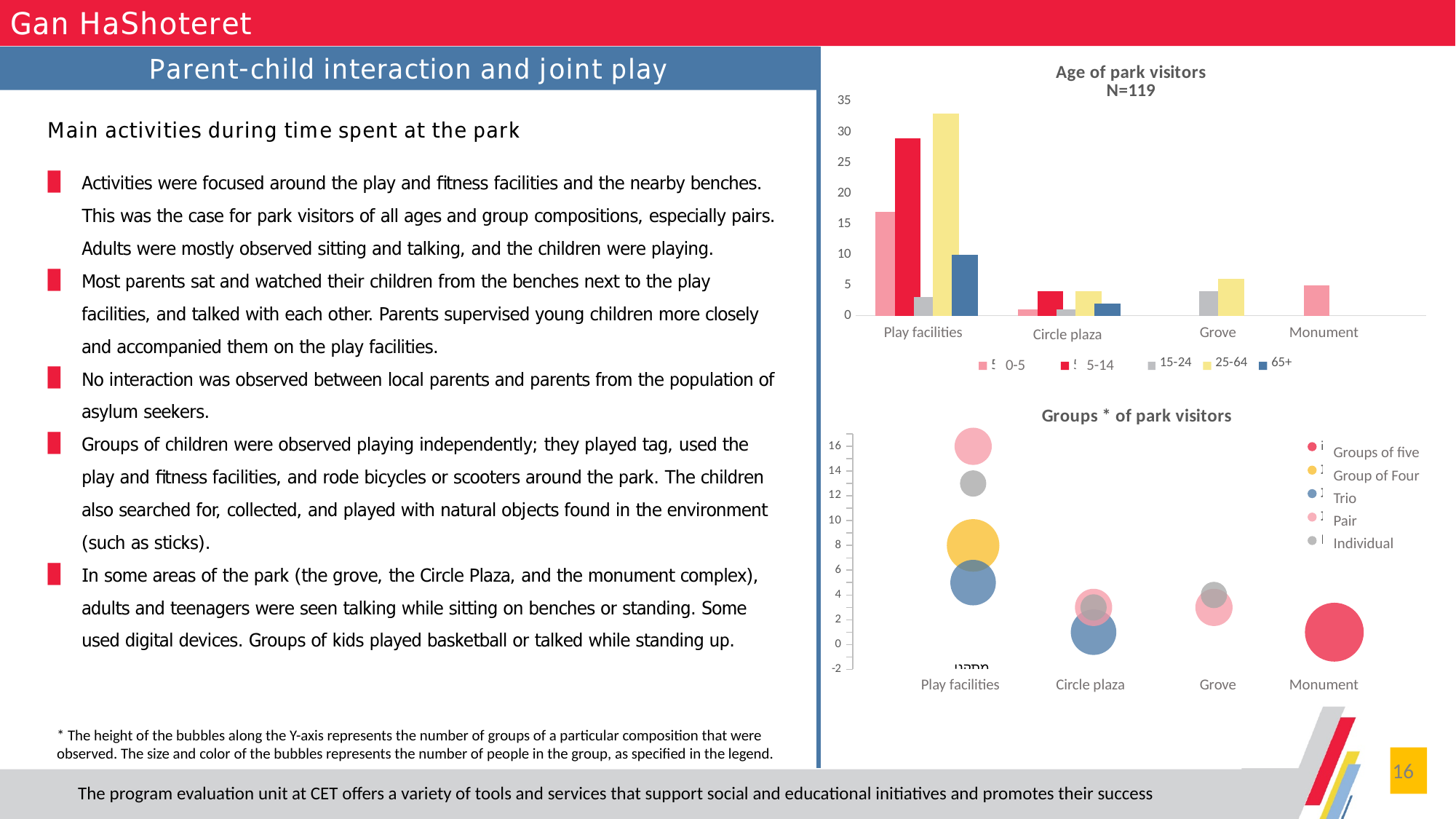

Gan HaShoteret

### Chart: Age of park visitors
N=119

| Category | לידה עד 5 | ילדים 5-14 | 15-24 | 25-64 | 65+ |
|---|---|---|---|---|---|
| מתקני המשחק | 17.0 | 29.0 | 3.0 | 33.0 | 10.0 |
| העיגול | 1.0 | 4.0 | 1.0 | 4.0 | 2.0 |
| החורשה | None | None | 4.0 | 6.0 | None |
| אנדרטה | 5.0 | None | None | None | None |
Parent-child interaction and joint play
Main activities during time spent at the park
Activities were focused around the play and fitness facilities and the nearby benches.
This was the case for park visitors of all ages and group compositions, especially pairs.
Adults were mostly observed sitting and talking, and the children were playing.
Most parents sat and watched their children from the benches next to the play facilities, and talked with each other. Parents supervised young children more closely and accompanied them on the play facilities.
No interaction was observed between local parents and parents from the population of asylum seekers.
Groups of children were observed playing independently; they played tag, used the play and fitness facilities, and rode bicycles or scooters around the park. The children also searched for, collected, and played with natural objects found in the environment (such as sticks).
In some areas of the park (the grove, the Circle Plaza, and the monument complex), adults and teenagers were seen talking while sitting on benches or standing. Some used digital devices. Groups of kids played basketball or talked while standing up.
Grove
Monument
Play facilities
Circle plaza
5-14
0-5

### Chart: Groups * of park visitors

| Category | חמישיה | רביעיות | שלישיות | זוגות | יחידים |
|---|---|---|---|---|---|
Groups of five
Group of Four
Trio
Pair
Individual
Play facilities
Circle plaza
Grove
Monument
* The height of the bubbles along the Y-axis represents the number of groups of a particular composition that were observed. The size and color of the bubbles represents the number of people in the group, as specified in the legend.
16